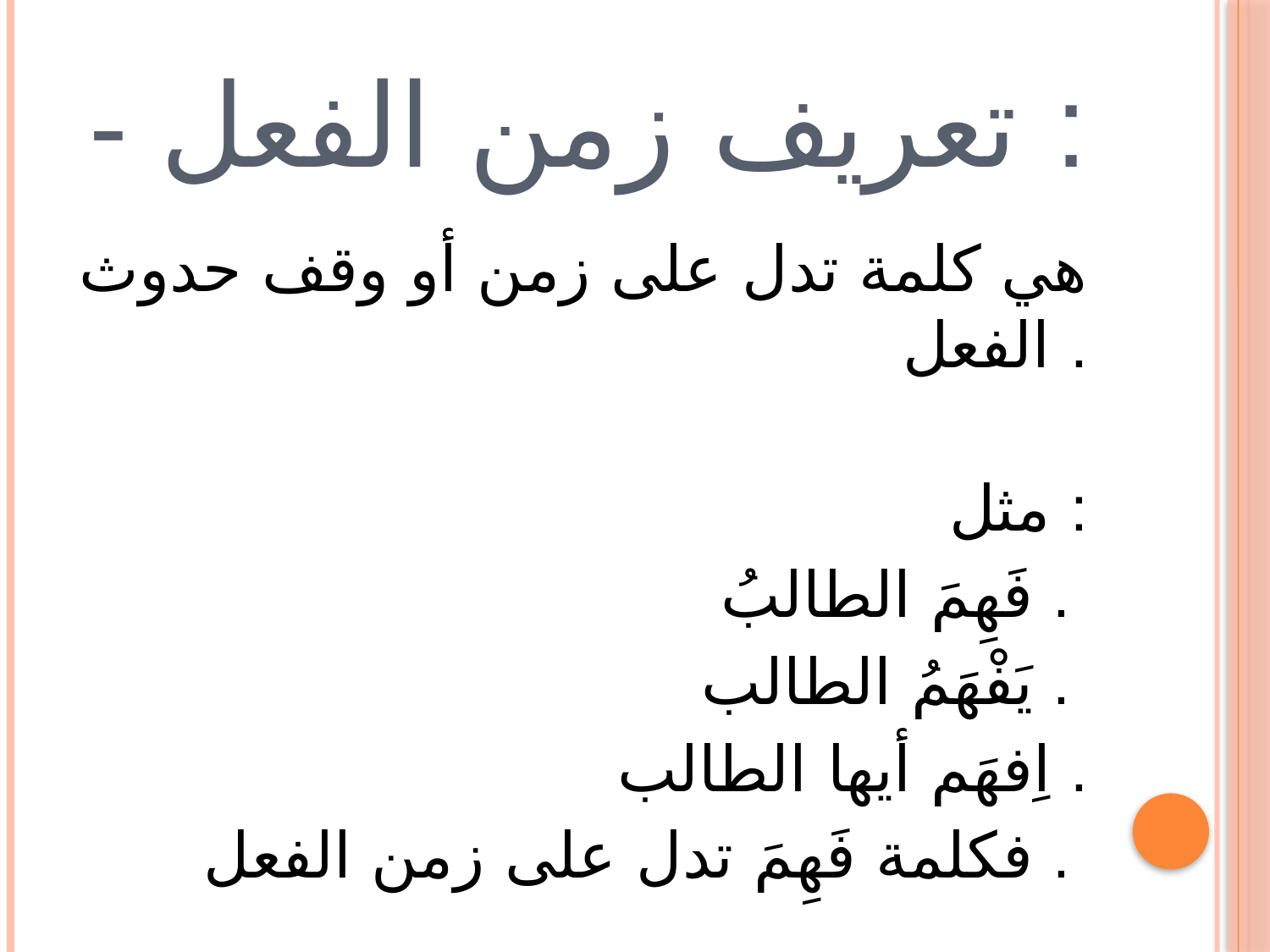

# - تعريف زمن الفعل :
هي كلمة تدل على زمن أو وقف حدوث الفعل .
مثل :
 فَهِمَ الطالبُ .
يَفْهَمُ الطالب .
اِفهَم أيها الطالب .
فكلمة فَهِمَ تدل على زمن الفعل .